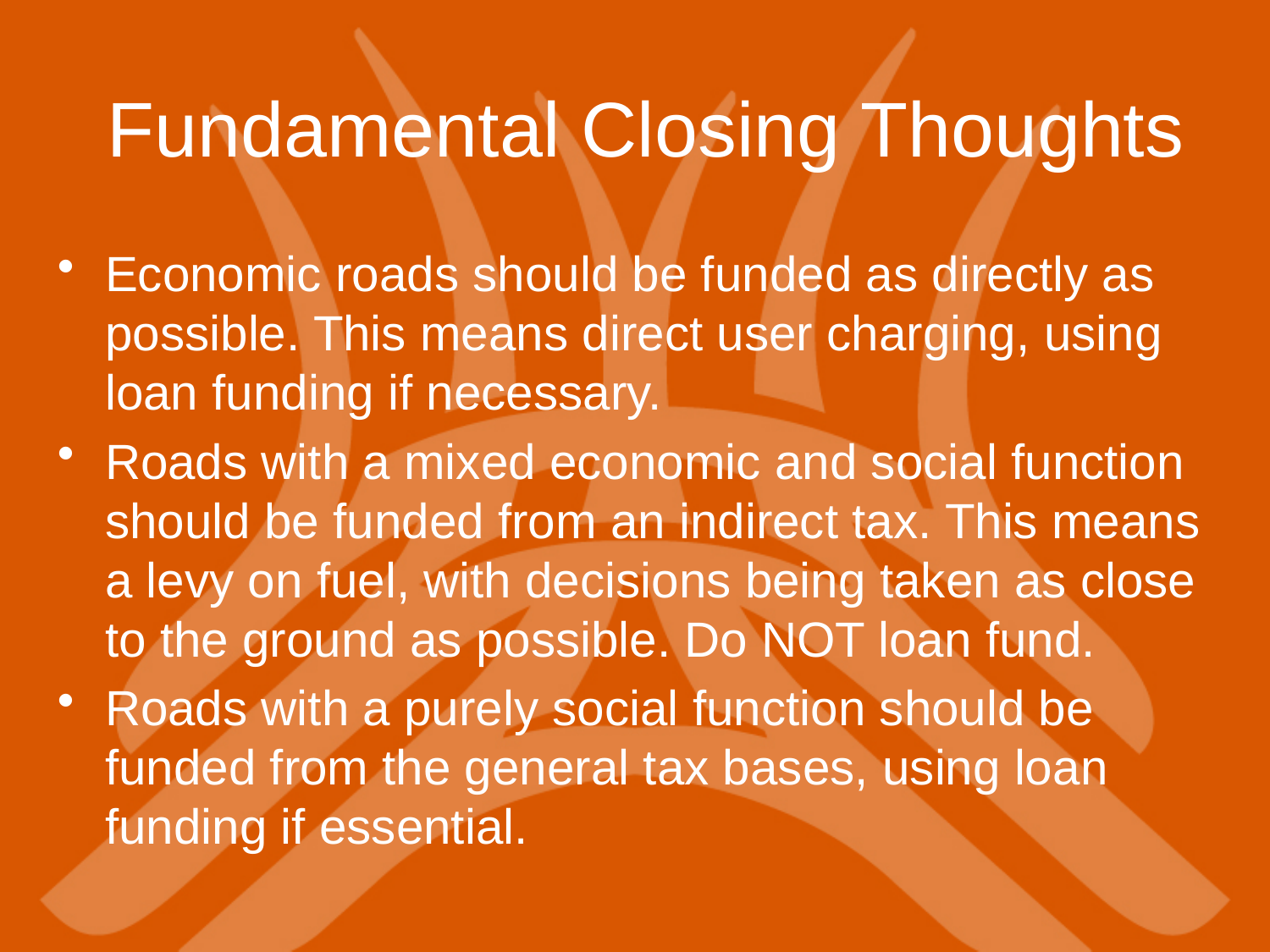

# Fundamental Closing Thoughts
Economic roads should be funded as directly as possible. This means direct user charging, using loan funding if necessary.
Roads with a mixed economic and social function should be funded from an indirect tax. This means a levy on fuel, with decisions being taken as close to the ground as possible. Do NOT loan fund.
Roads with a purely social function should be funded from the general tax bases, using loan funding if essential.